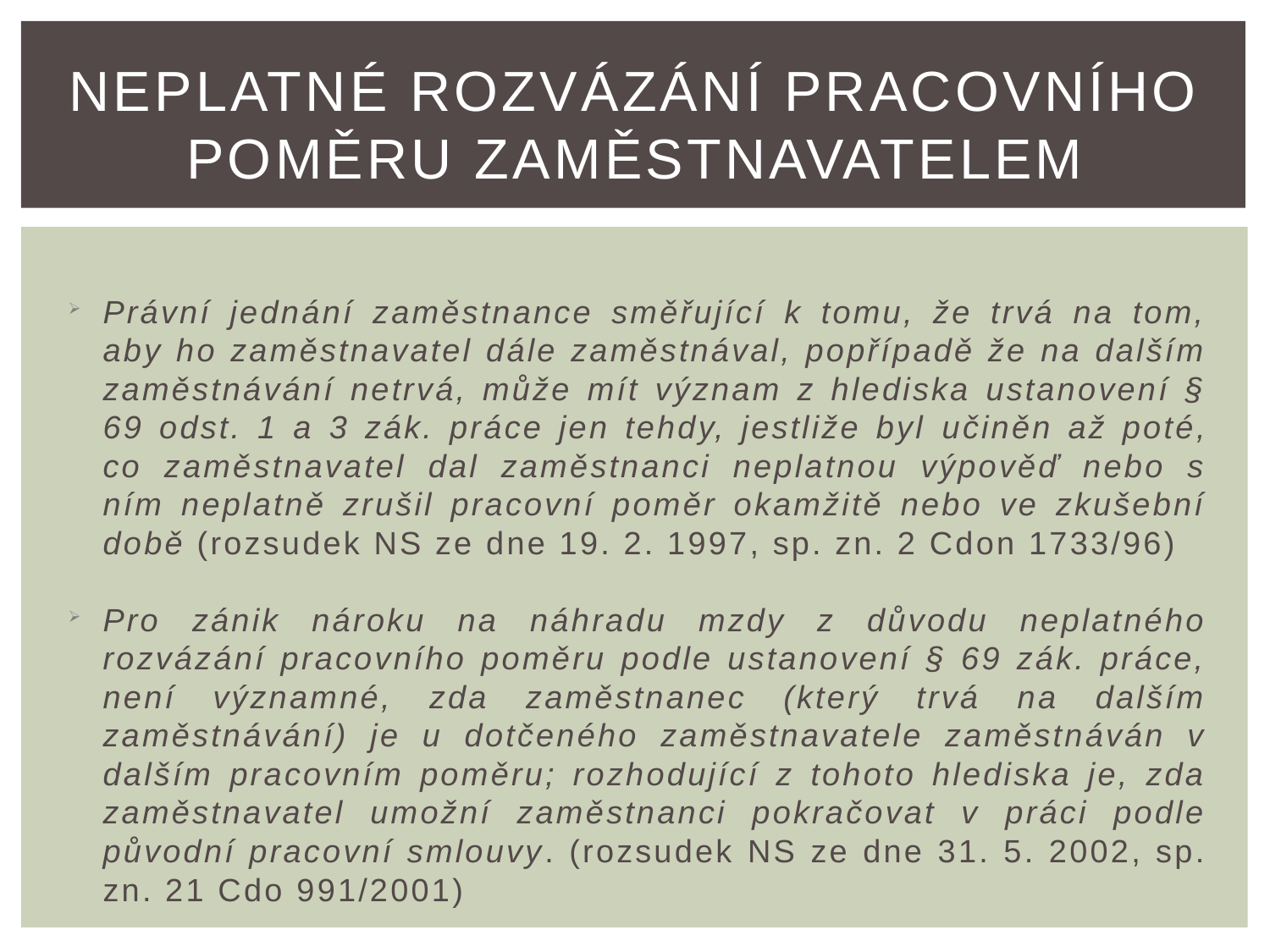

# Neplatné rozvázání pracovního poměru Zaměstnavatelem

Právní jednání zaměstnance směřující k tomu, že trvá na tom, aby ho zaměstnavatel dále zaměstnával, popřípadě že na dalším zaměstnávání netrvá, může mít význam z hlediska ustanovení § 69 odst. 1 a 3 zák. práce jen tehdy, jestliže byl učiněn až poté, co zaměstnavatel dal zaměstnanci neplatnou výpověď nebo s ním neplatně zrušil pracovní poměr okamžitě nebo ve zkušební době (rozsudek NS ze dne 19. 2. 1997, sp. zn. 2 Cdon 1733/96)

Pro zánik nároku na náhradu mzdy z důvodu neplatného rozvázání pracovního poměru podle ustanovení § 69 zák. práce, není významné, zda zaměstnanec (který trvá na dalším zaměstnávání) je u dotčeného zaměstnavatele zaměstnáván v dalším pracovním poměru; rozhodující z tohoto hlediska je, zda zaměstnavatel umožní zaměstnanci pokračovat v práci podle původní pracovní smlouvy. (rozsudek NS ze dne 31. 5. 2002, sp. zn. 21 Cdo 991/2001)